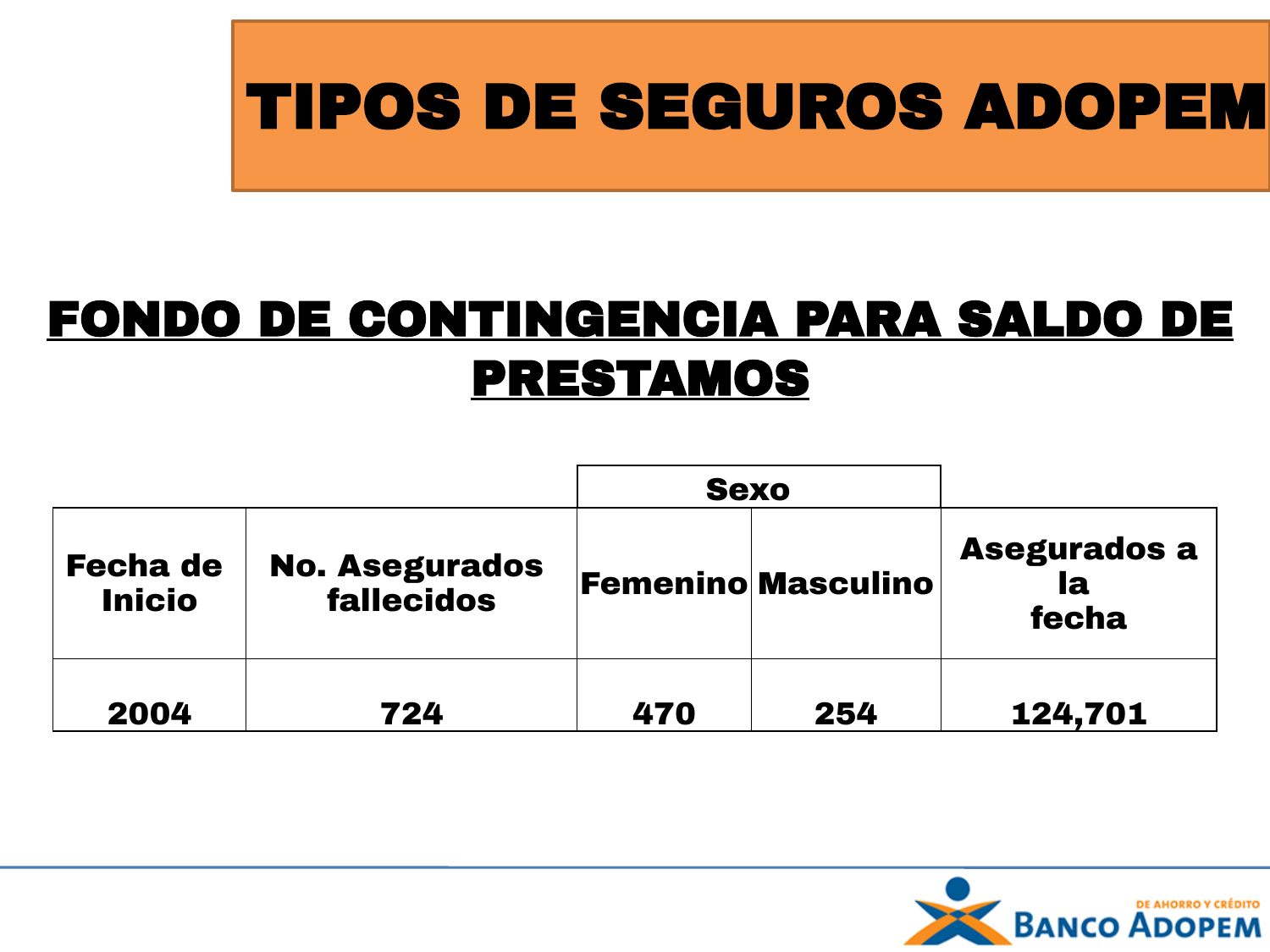

TIPOS DE SEGUROS ADOPEM
FONDO DE CONTINGENCIA PARA SALDO DE PRESTAMOS
|  |  | Sexo |  |  |
| --- | --- | --- | --- | --- |
| Fecha de Inicio | No. Asegurados fallecidos | Femenino | Masculino | Asegurados a la fecha |
| 2004 | 724 | 470 | 254 | 124,701 |